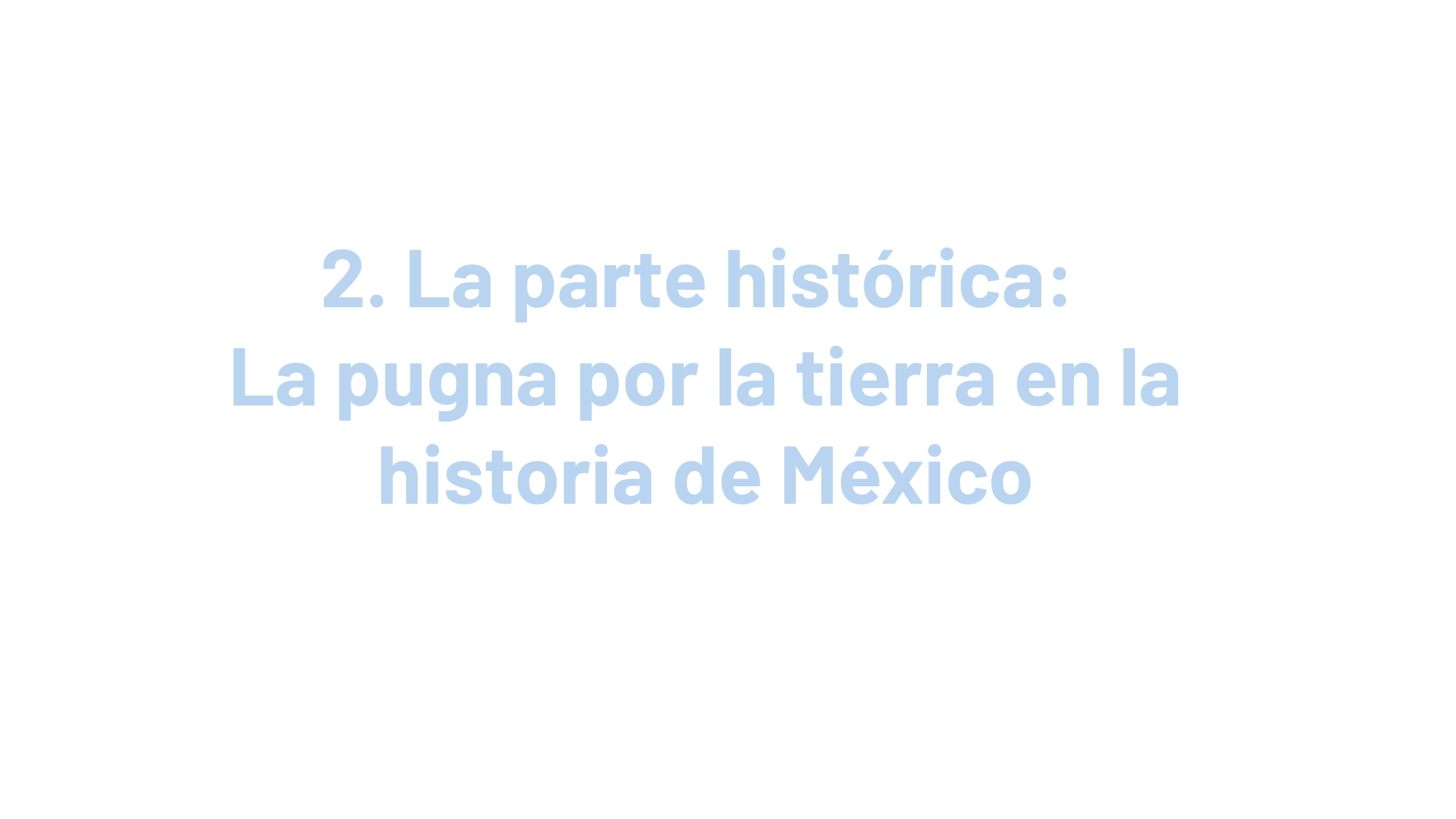

2. La parte histórica:
La pugna por la tierra en la historia de México